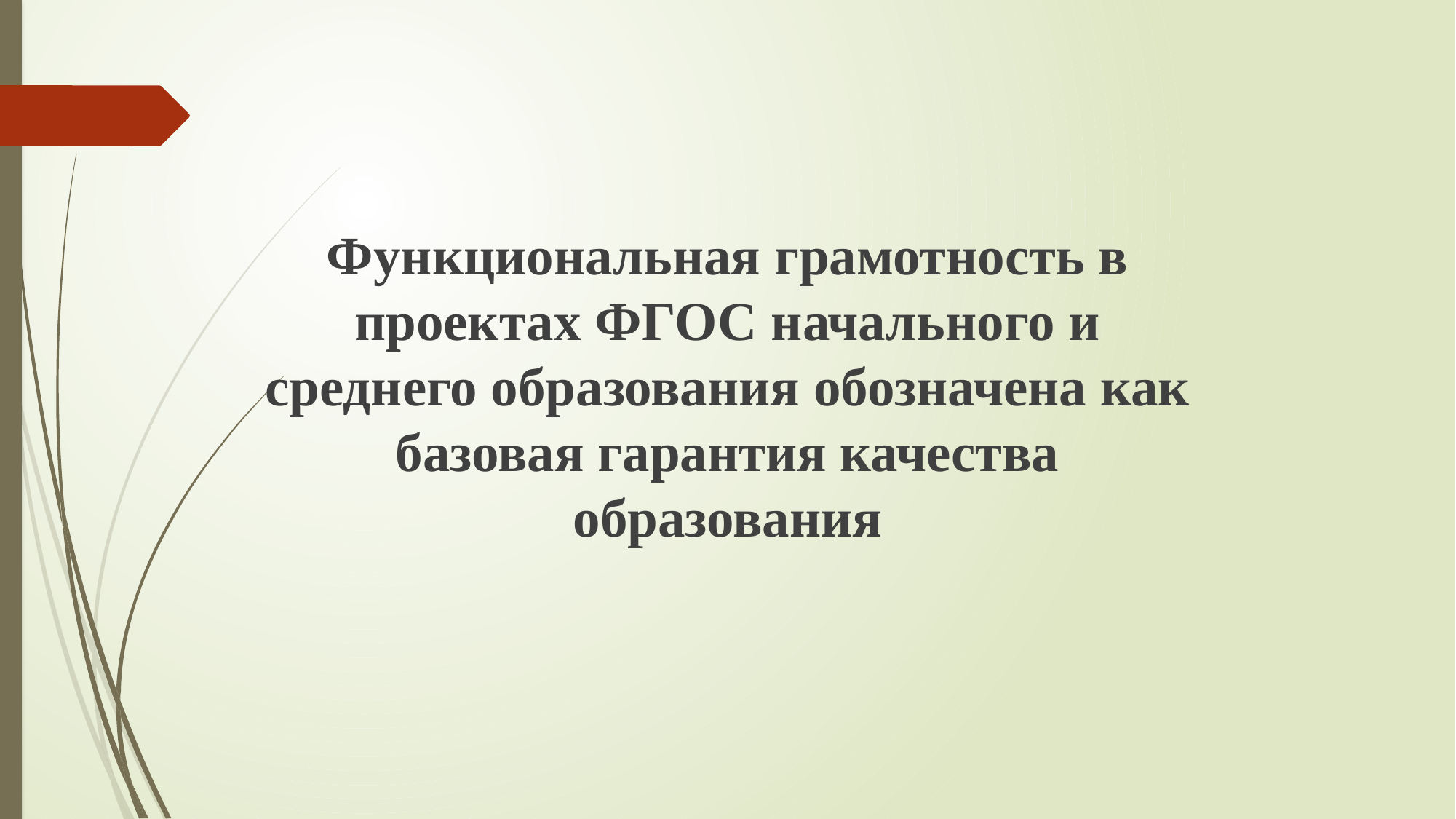

#

Функциональная грамотность в проектах ФГОС начального и среднего образования обозначена как базовая гарантия качества образования